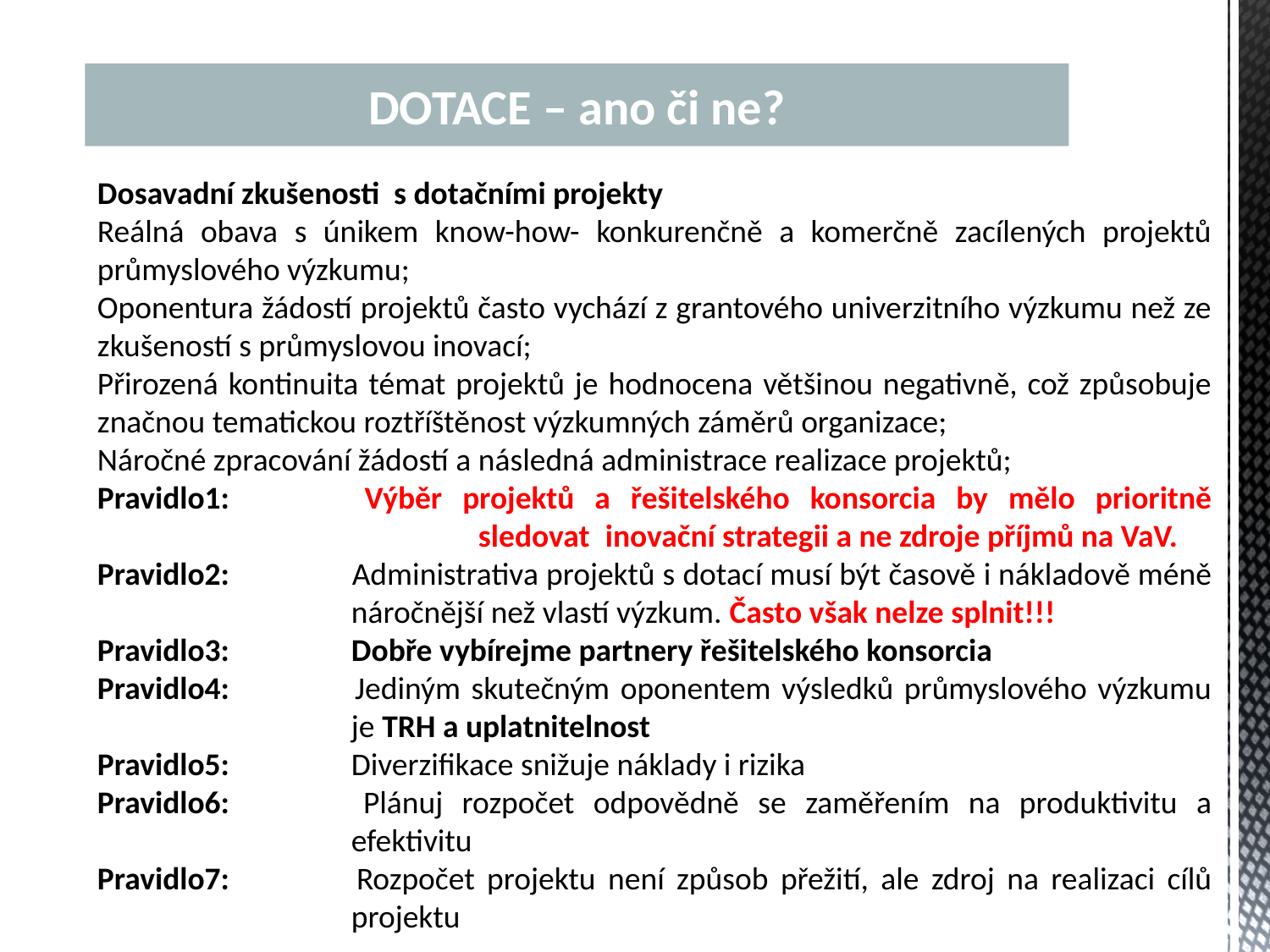

# DOTACE – ano či ne?
Dosavadní zkušenosti  s dotačními projekty
Reálná obava s únikem know-how- konkurenčně a komerčně zacílených projektů průmyslového výzkumu;
Oponentura žádostí projektů často vychází z grantového univerzitního výzkumu než ze zkušeností s průmyslovou inovací;
Přirozená kontinuita témat projektů je hodnocena většinou negativně, což způsobuje značnou tematickou roztříštěnost výzkumných záměrů organizace;
Náročné zpracování žádostí a následná administrace realizace projektů;
Pravidlo1: 	Výběr projektů a řešitelského konsorcia by mělo prioritně 			sledovat 	inovační strategii a ne zdroje příjmů na VaV.
Pravidlo2: 	Administrativa projektů s dotací musí být časově i nákladově méně 		náročnější než vlastí výzkum. Často však nelze splnit!!!
Pravidlo3:	Dobře vybírejme partnery řešitelského konsorcia
Pravidlo4: 	Jediným skutečným oponentem výsledků průmyslového výzkumu 		je TRH a uplatnitelnost
Pravidlo5: 	Diverzifikace snižuje náklady i rizika
Pravidlo6: 	Plánuj rozpočet odpovědně se zaměřením na produktivitu a 		efektivitu
Pravidlo7: 	Rozpočet projektu není způsob přežití, ale zdroj na realizaci cílů 		projektu